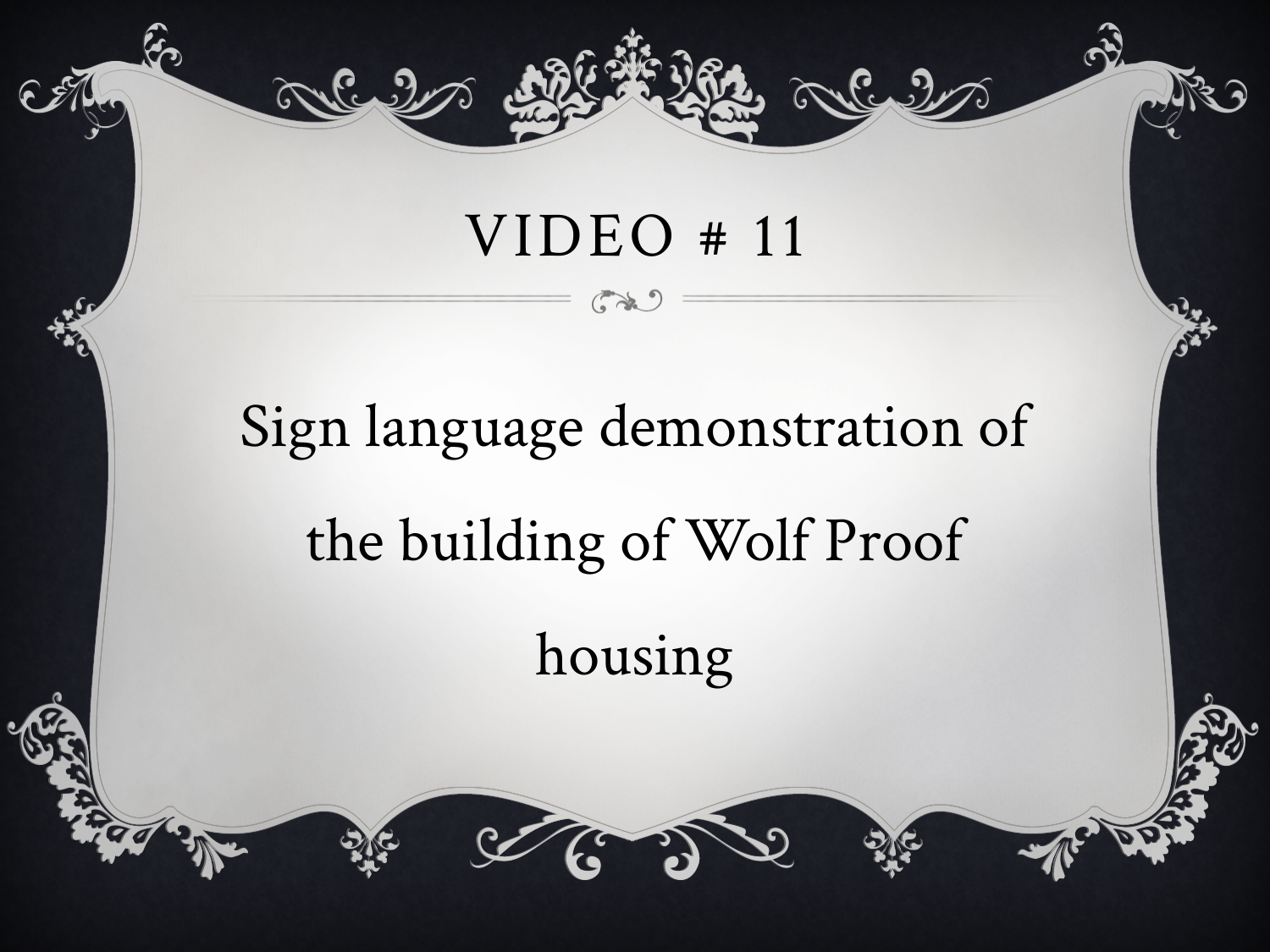

# Video # 11
Sign language demonstration of the building of Wolf Proof housing